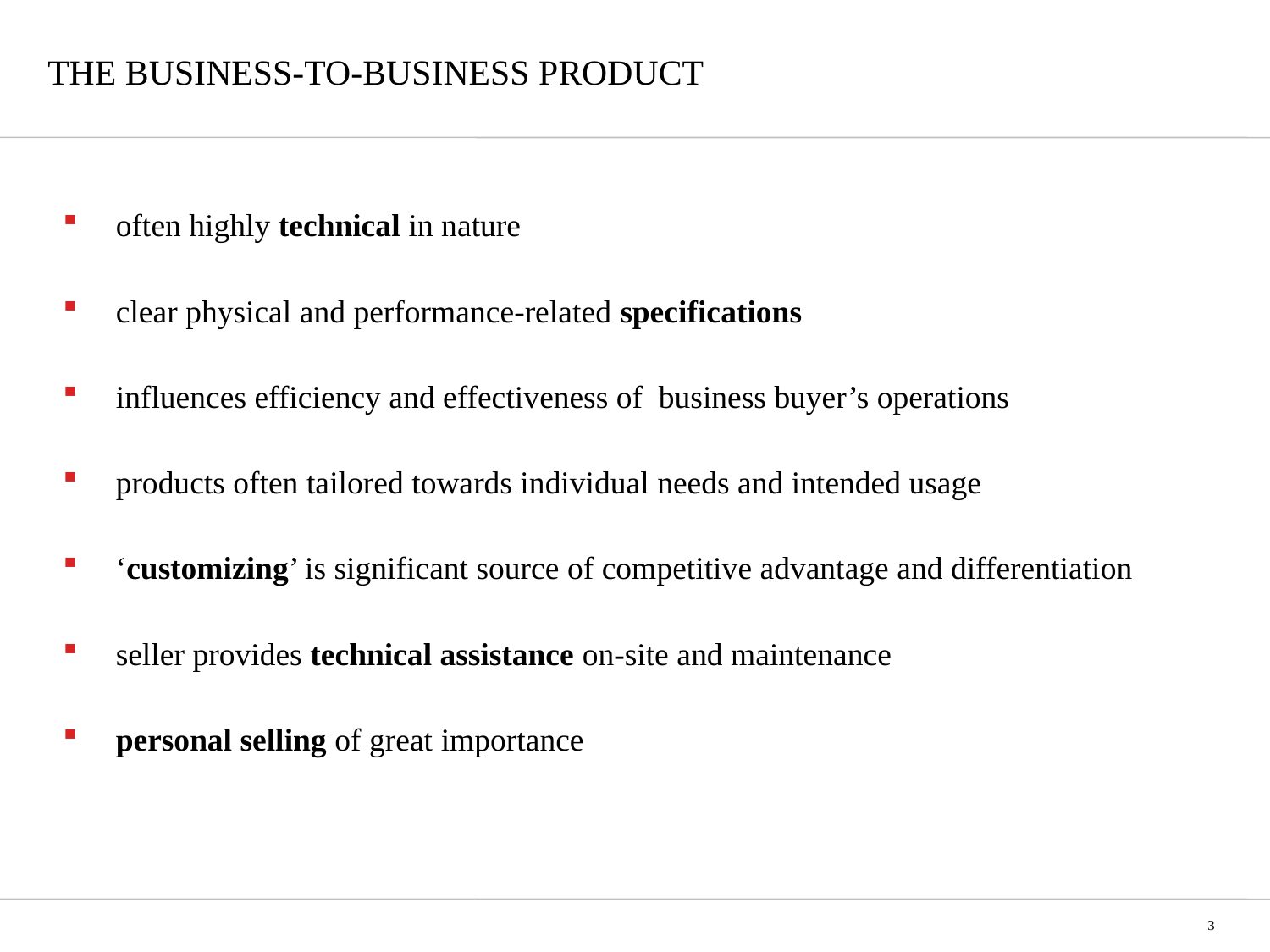

# THE BUSINESS-TO-BUSINESS PRODUCT
often highly technical in nature
clear physical and performance-related specifications
influences efficiency and effectiveness of  business buyer’s operations
products often tailored towards individual needs and intended usage
‘customizing’ is significant source of competitive advantage and differentiation
seller provides technical assistance on-site and maintenance
personal selling of great importance